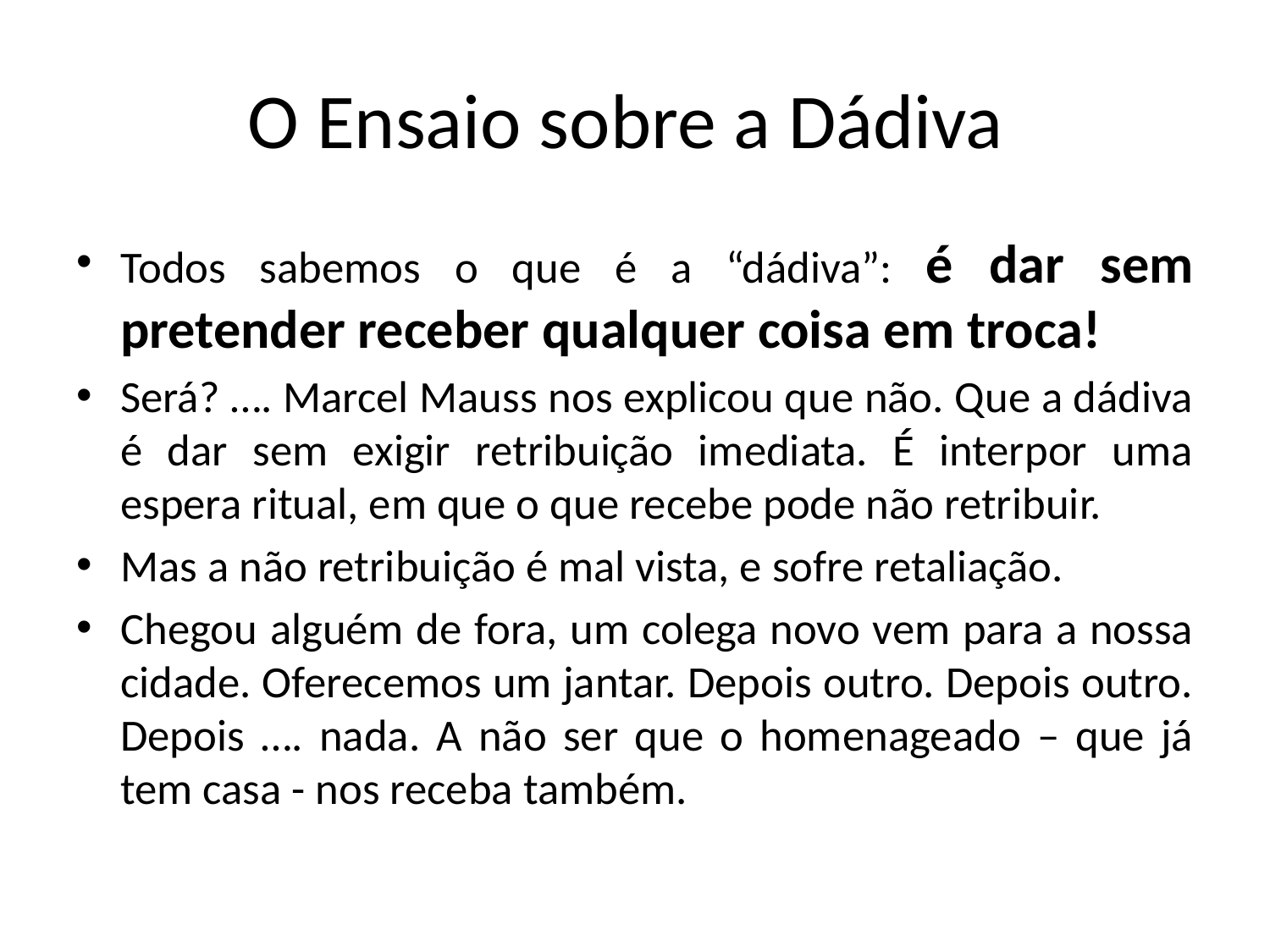

# O Ensaio sobre a Dádiva
Todos sabemos o que é a “dádiva”: é dar sem pretender receber qualquer coisa em troca!
Será? …. Marcel Mauss nos explicou que não. Que a dádiva é dar sem exigir retribuição imediata. É interpor uma espera ritual, em que o que recebe pode não retribuir.
Mas a não retribuição é mal vista, e sofre retaliação.
Chegou alguém de fora, um colega novo vem para a nossa cidade. Oferecemos um jantar. Depois outro. Depois outro. Depois …. nada. A não ser que o homenageado – que já tem casa - nos receba também.